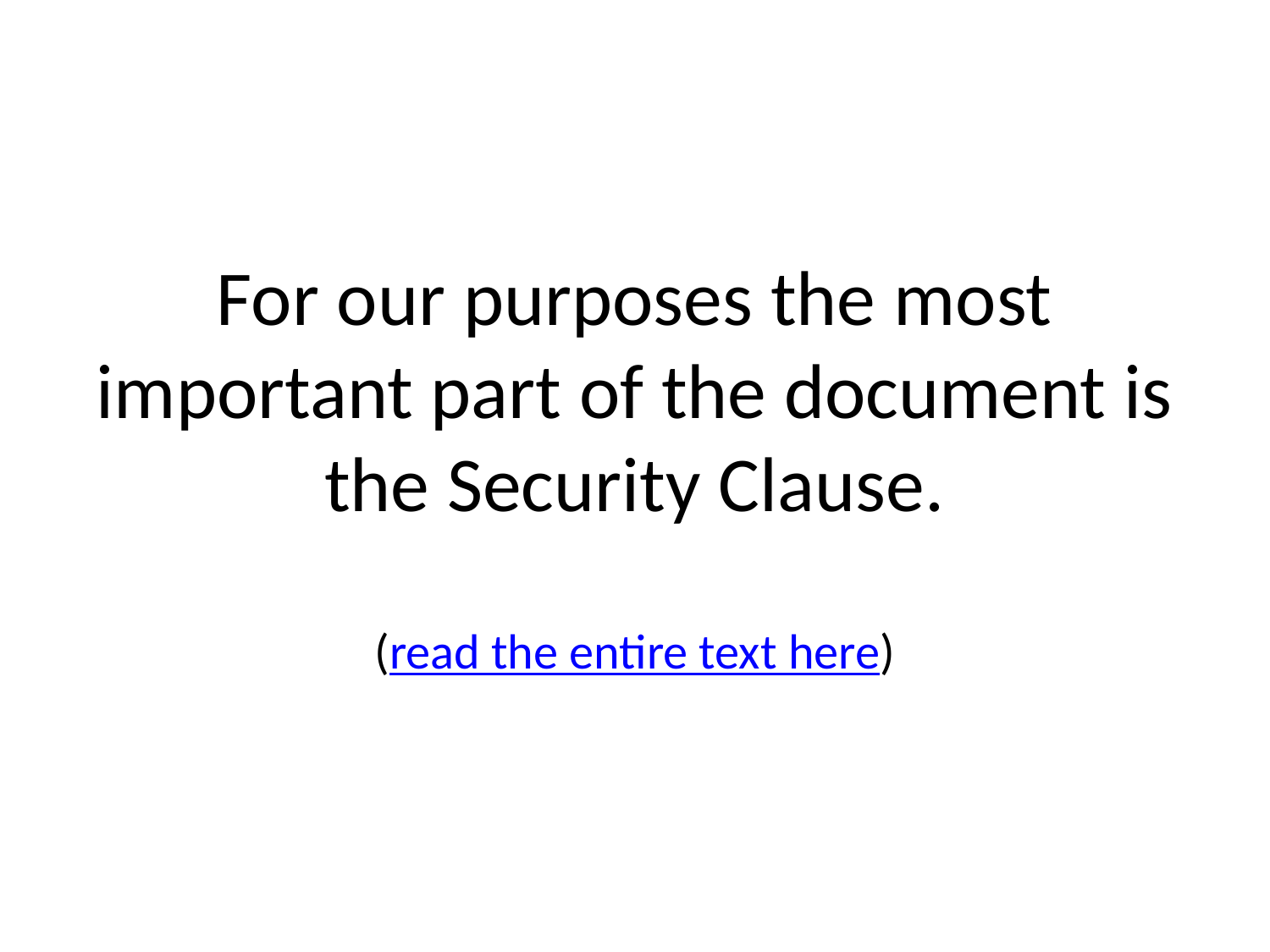

# For our purposes the most important part of the document is the Security Clause. (read the entire text here)